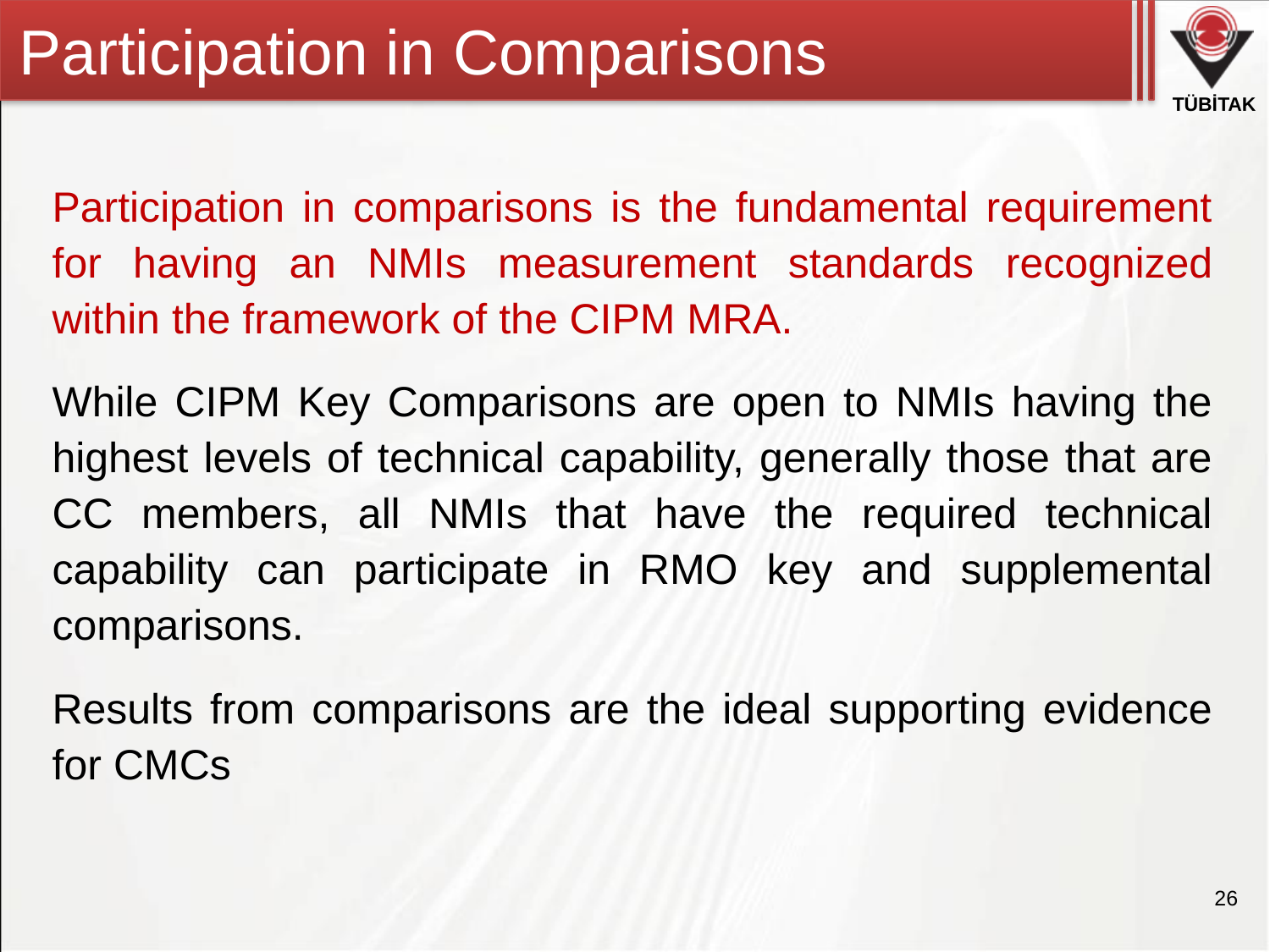

Participation in Comparisons
Participation in comparisons is the fundamental requirement for having an NMIs measurement standards recognized within the framework of the CIPM MRA.
While CIPM Key Comparisons are open to NMIs having the highest levels of technical capability, generally those that are CC members, all NMIs that have the required technical capability can participate in RMO key and supplemental comparisons.
Results from comparisons are the ideal supporting evidence for CMCs

26